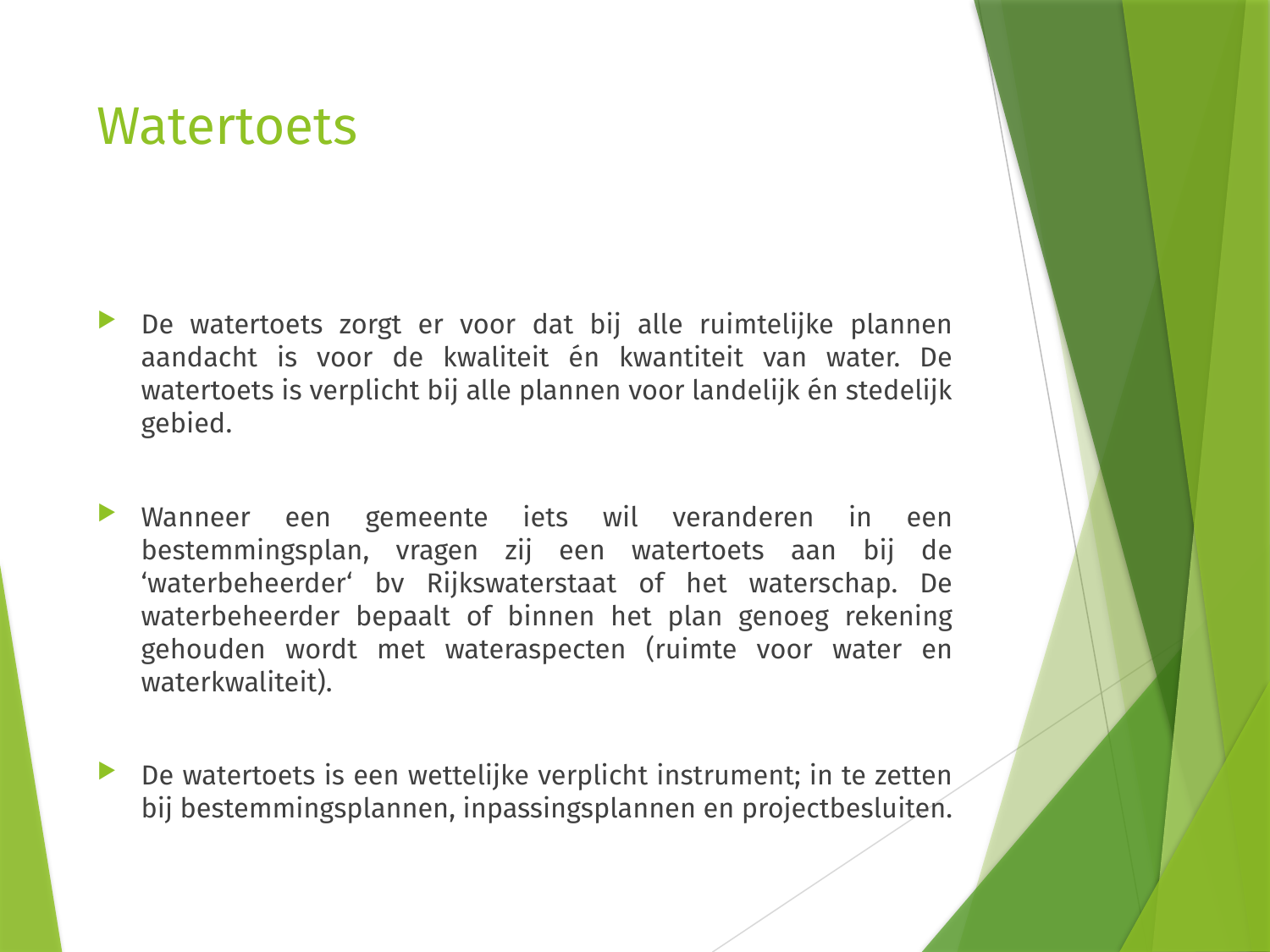

# Watertoets
De watertoets zorgt er voor dat bij alle ruimtelijke plannen aandacht is voor de kwaliteit én kwantiteit van water. De watertoets is verplicht bij alle plannen voor landelijk én stedelijk gebied.

Wanneer een gemeente iets wil veranderen in een bestemmingsplan, vragen zij een watertoets aan bij de ‘waterbeheerder‘ bv Rijkswaterstaat of het waterschap. De waterbeheerder bepaalt of binnen het plan genoeg rekening gehouden wordt met wateraspecten (ruimte voor water en waterkwaliteit).

De watertoets is een wettelijke verplicht instrument; in te zetten bij bestemmingsplannen, inpassingsplannen en projectbesluiten.